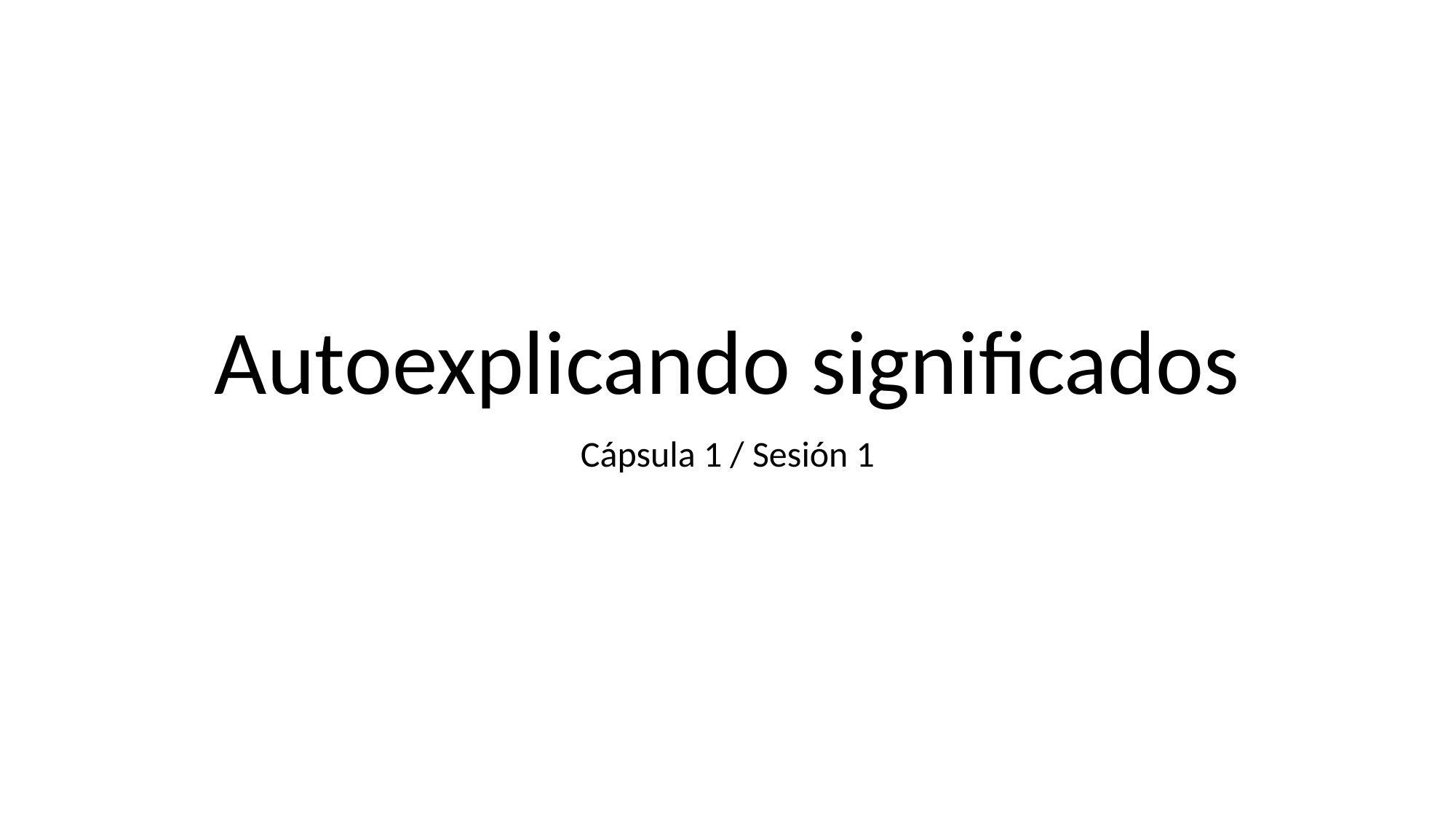

# Autoexplicando significados
Cápsula 1 / Sesión 1